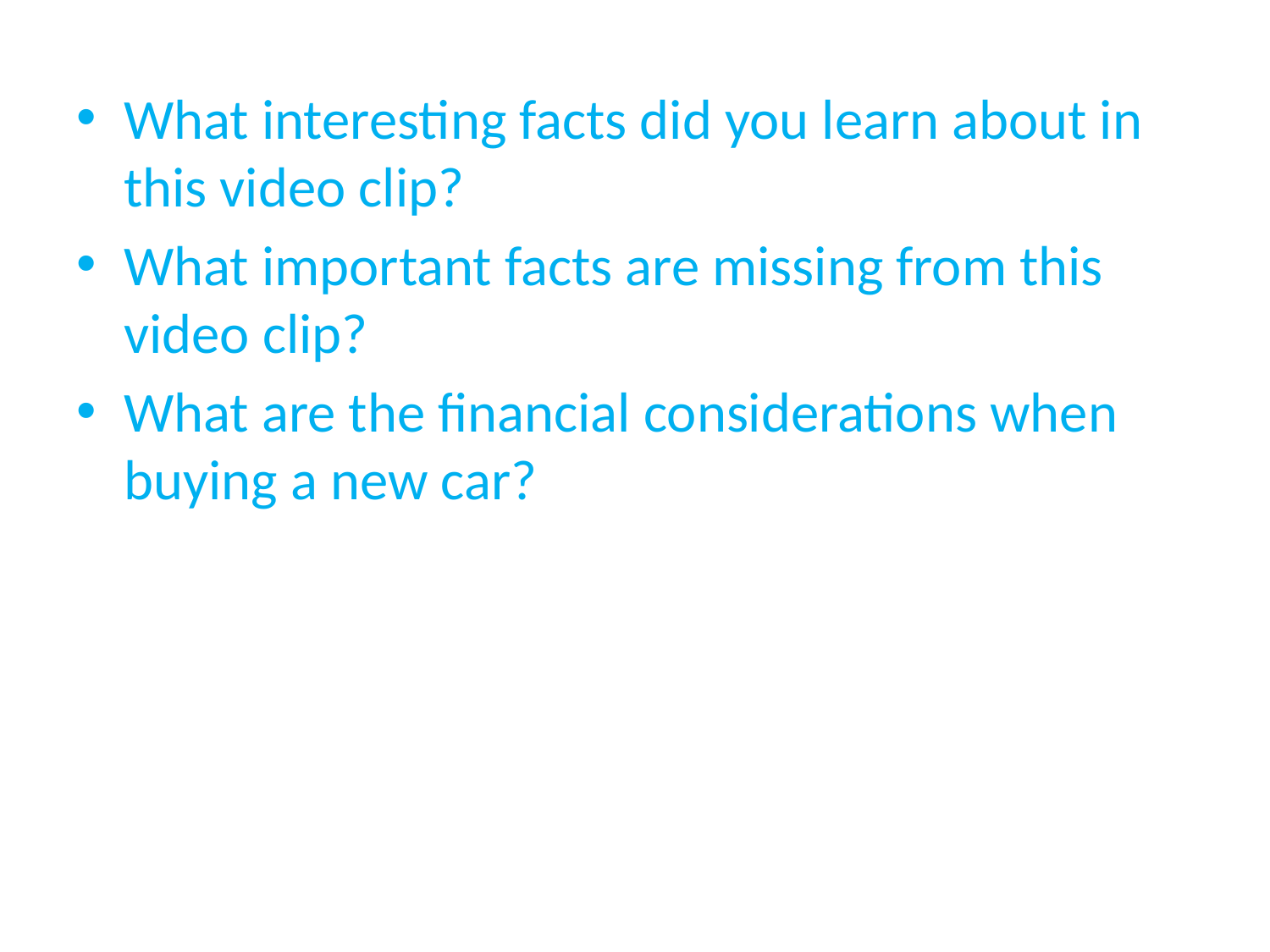

What interesting facts did you learn about in this video clip?
What important facts are missing from this video clip?
What are the financial considerations when buying a new car?